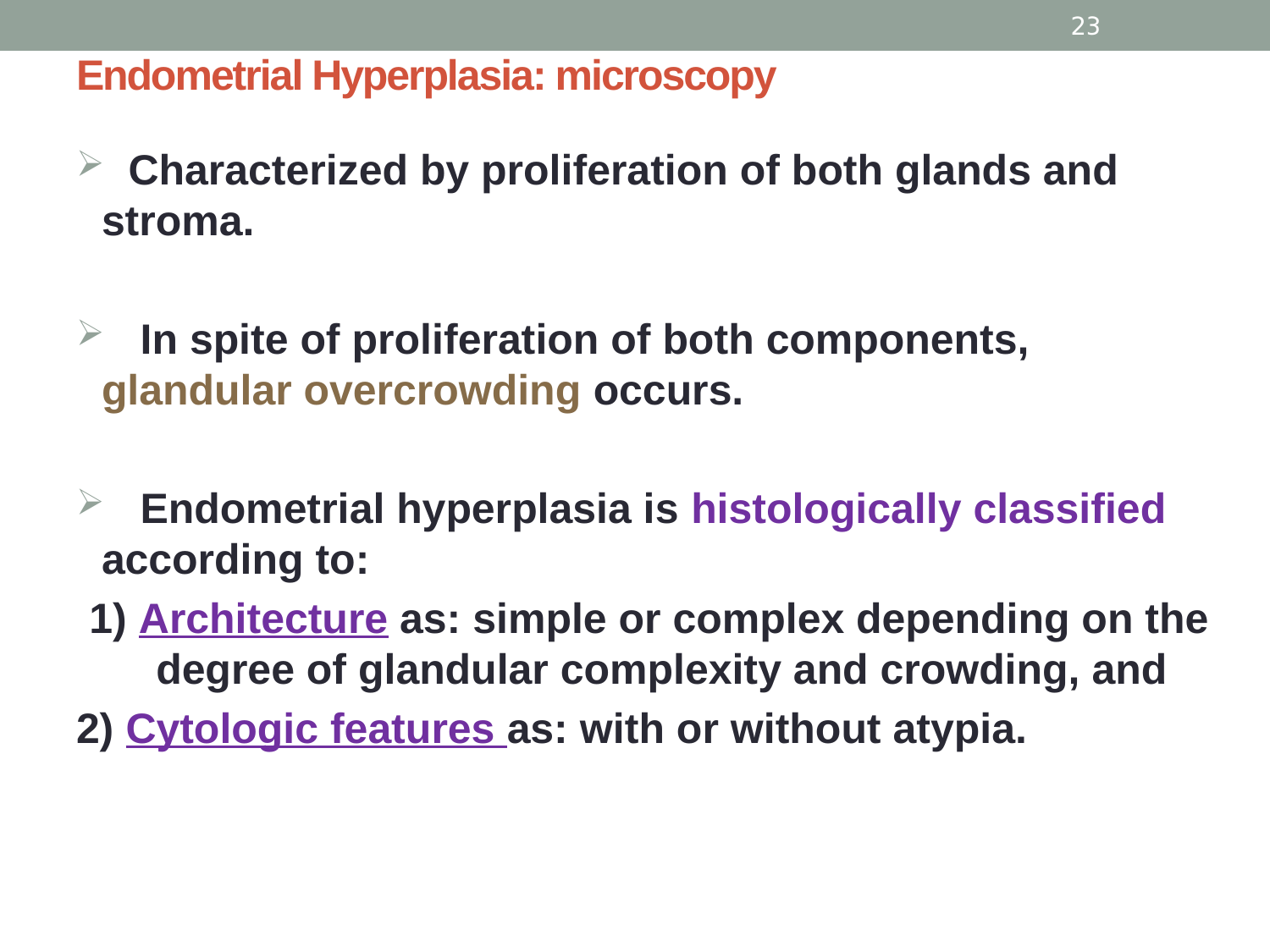

# Endometrial Hyperplasia: microscopy
23
  Characterized by proliferation of both glands and stroma.

   In spite of proliferation of both components, glandular overcrowding occurs.

   Endometrial hyperplasia is histologically classified according to:
1) Architecture as: simple or complex depending on the degree of glandular complexity and crowding, and
2) Cytologic features as: with or without atypia.